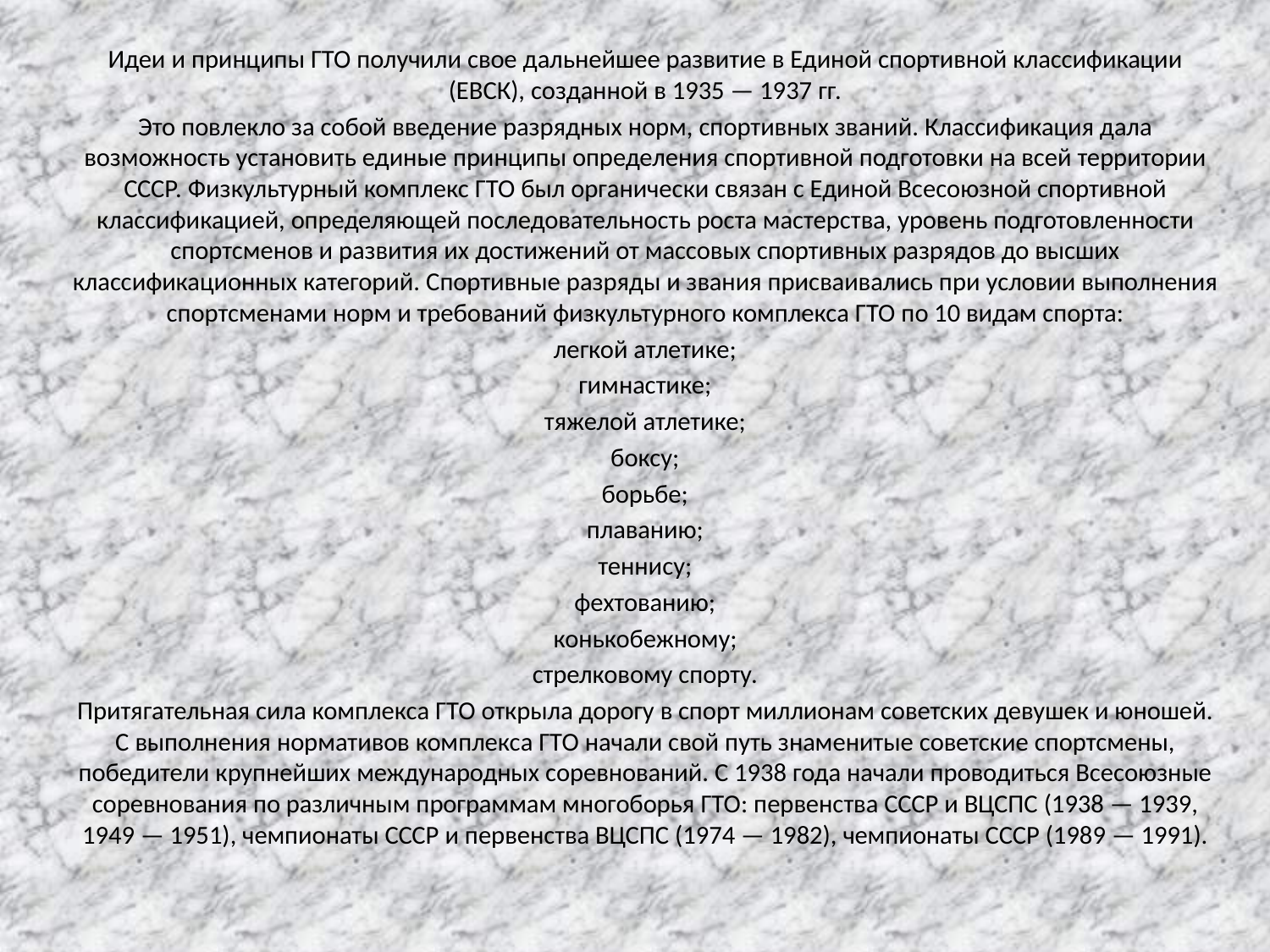

Идеи и принципы ГТО получили свое дальнейшее развитие в Единой спортивной классификации (ЕВСК), созданной в 1935 — 1937 гг.
Это повлекло за собой введение разрядных норм, спортивных званий. Классификация дала возможность установить единые принципы определения спортивной подготовки на всей территории СССР. Физкультурный комплекс ГТО был органически связан с Единой Всесоюзной спортивной классификацией, определяющей последовательность роста мастерства, уровень подготовленности спортсменов и развития их достижений от массовых спортивных разрядов до высших классификационных категорий. Спортивные разряды и звания присваивались при условии выполнения спортсменами норм и требований физкультурного комплекса ГТО по 10 видам спорта:
легкой атлетике;
гимнастике;
тяжелой атлетике;
боксу;
борьбе;
плаванию;
теннису;
фехтованию;
конькобежному;
cтрелковому спорту.
Притягательная сила комплекса ГТО открыла дорогу в спорт миллионам советских девушек и юношей. С выполнения нормативов комплекса ГТО начали свой путь знаменитые советские спортсмены, победители крупнейших международных соревнований. С 1938 года начали проводиться Всесоюзные соревнования по различным программам многоборья ГТО: первенства СССР и ВЦСПС (1938 — 1939, 1949 — 1951), чемпионаты СССР и первенства ВЦСПС (1974 — 1982), чемпионаты СССР (1989 — 1991).